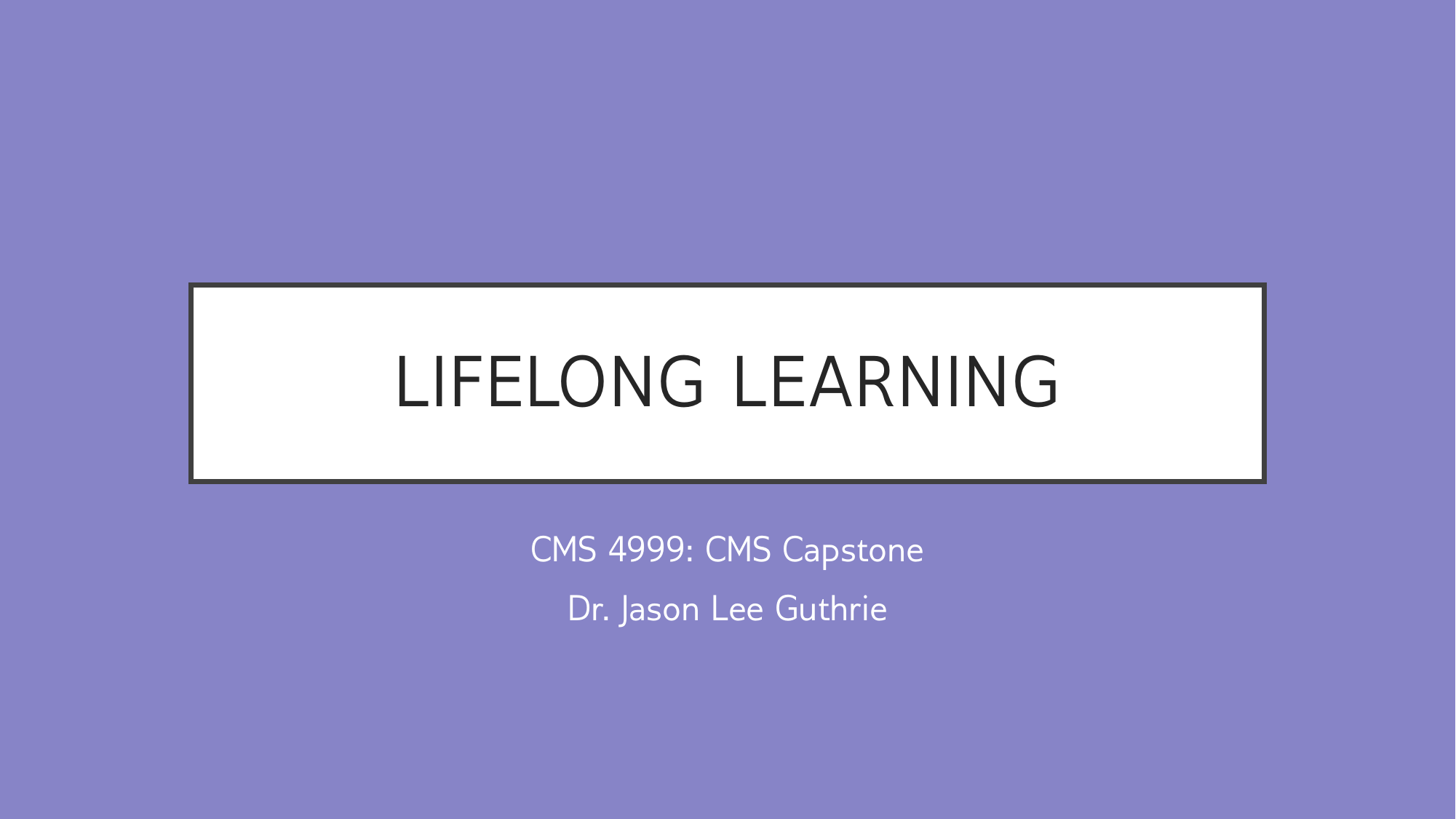

# Lifelong Learning
CMS 4999: CMS Capstone
Dr. Jason Lee Guthrie